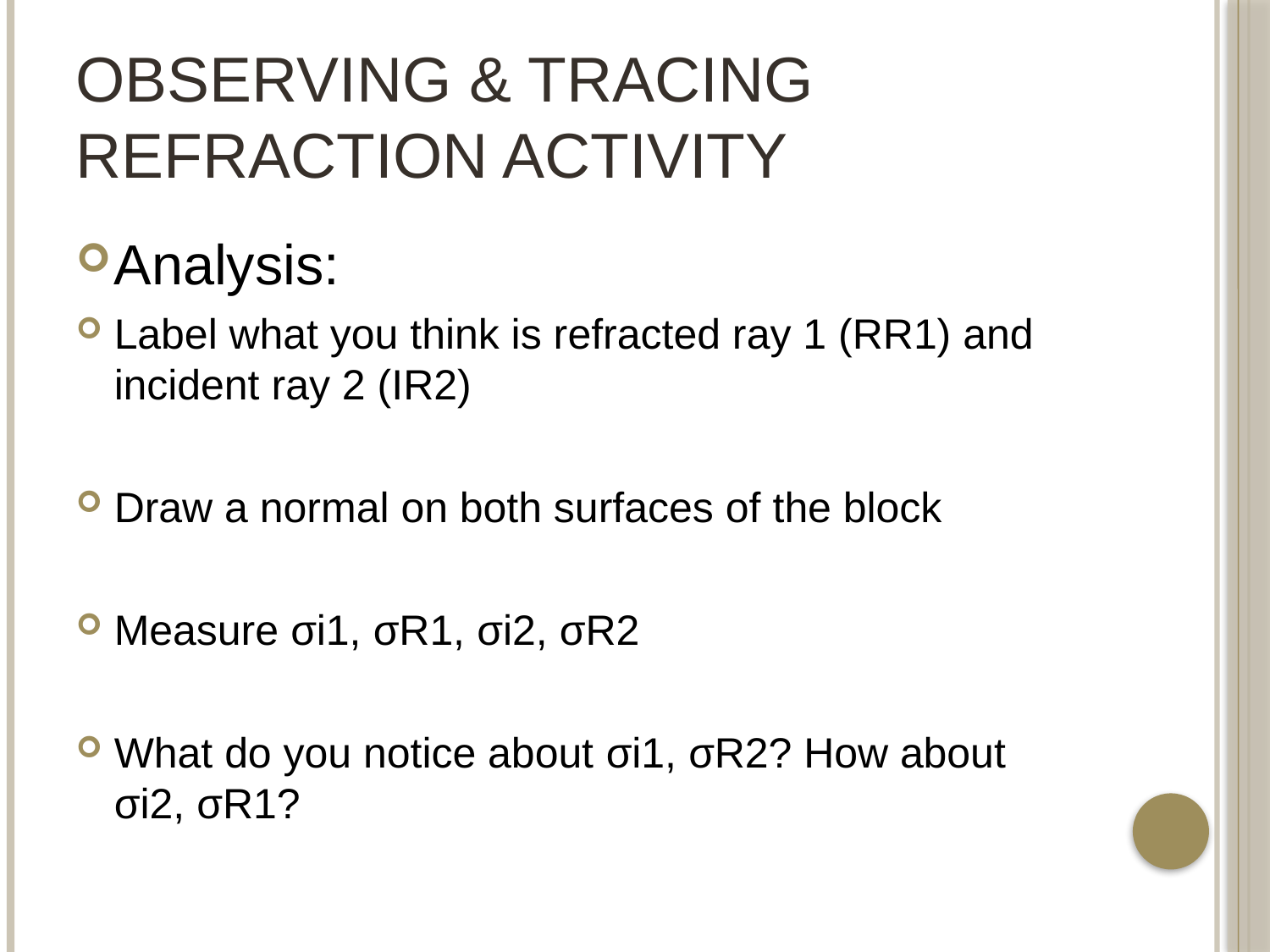

# Observing & Tracing Refraction Activity
Analysis:
Label what you think is refracted ray 1 (RR1) and incident ray 2 (IR2)

Draw a normal on both surfaces of the block

Measure σi1, σR1, σi2, σR2

What do you notice about σi1, σR2? How about σi2, σR1?